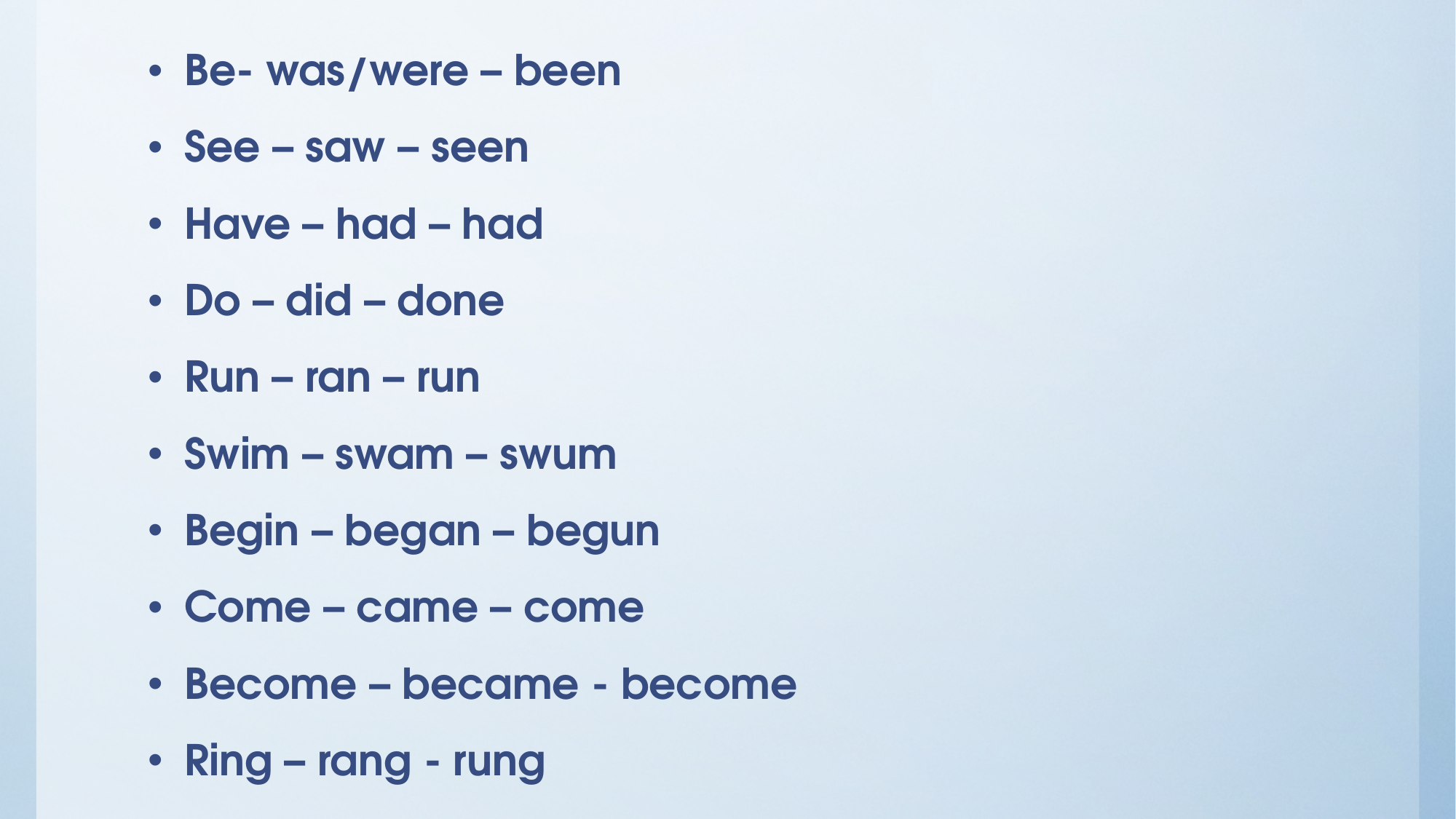

Be- was/were – been
See – saw – seen
Have – had – had
Do – did – done
Run – ran – run
Swim – swam – swum
Begin – began – begun
Come – came – come
Become – became - become
Ring – rang - rung